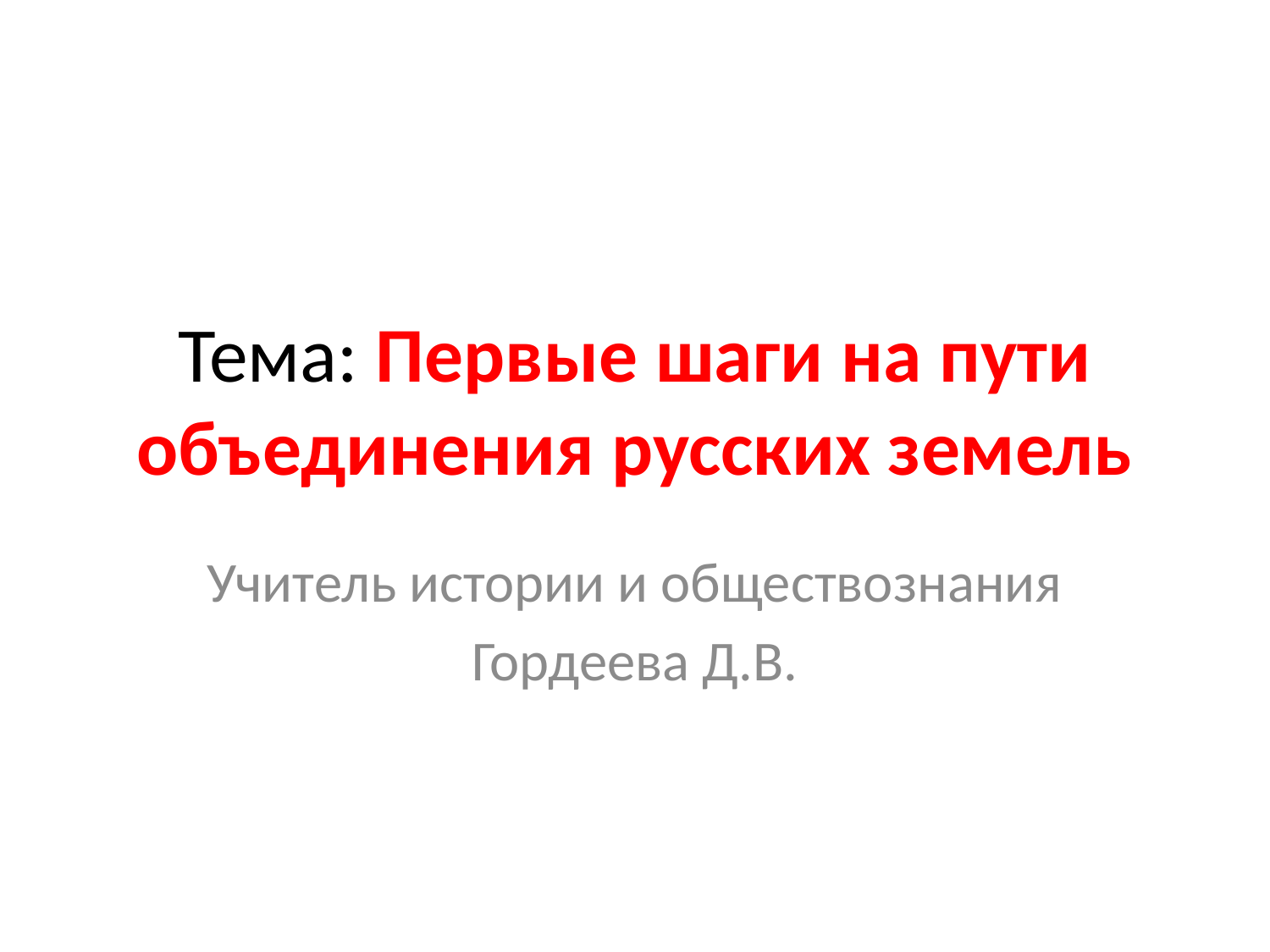

# Тема: Первые шаги на пути объединения русских земель
Учитель истории и обществознания
Гордеева Д.В.